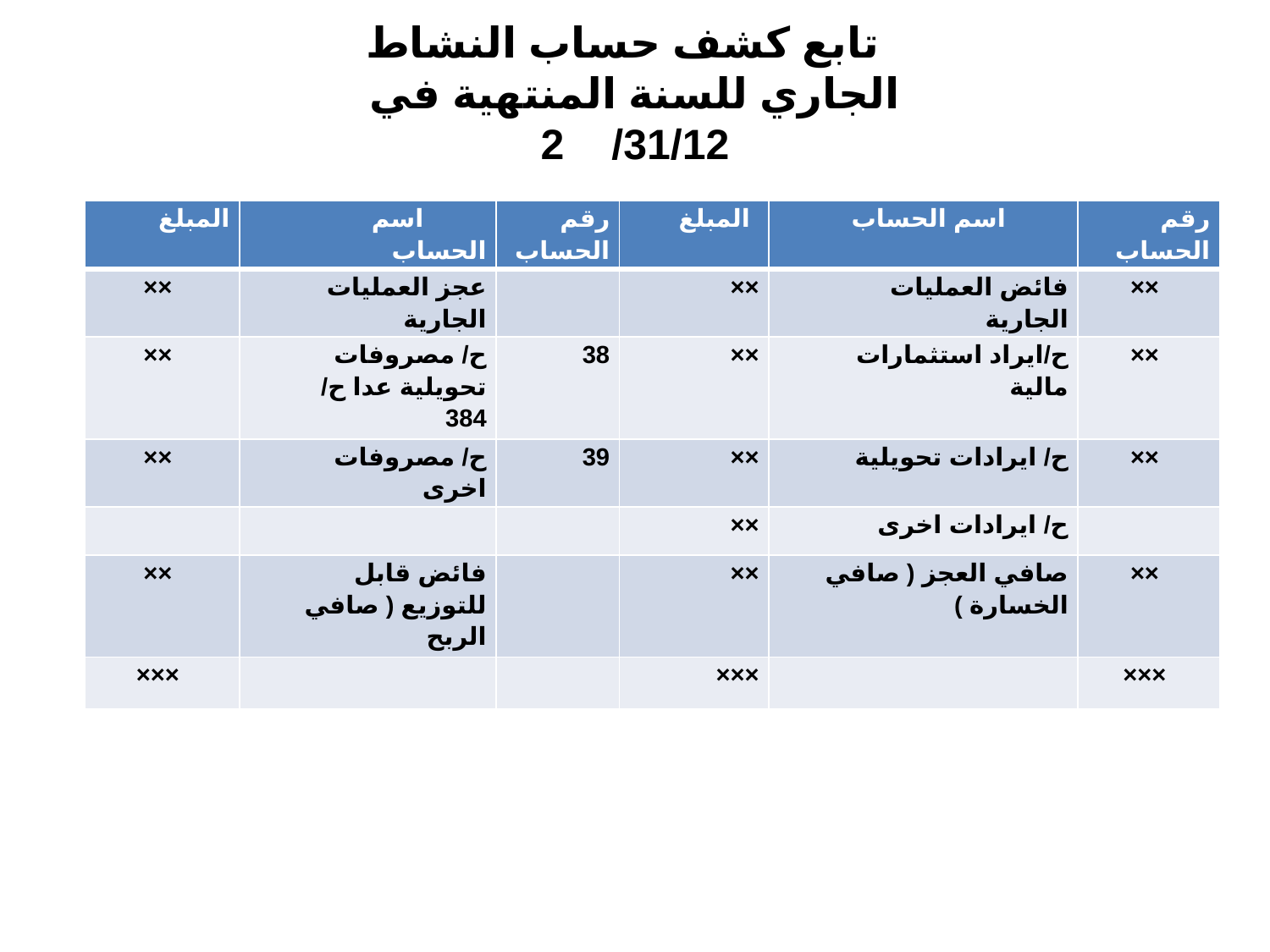

تابع كشف حساب النشاط الجاري للسنة المنتهية في 31/12/    2
| المبلغ | اسم الحساب | رقم الحساب | المبلغ | اسم الحساب | رقم الحساب |
| --- | --- | --- | --- | --- | --- |
| ×× | عجز العمليات الجارية |  | ×× | فائض العمليات الجارية | ×× |
| ×× | ح/ مصروفات تحويلية عدا ح/ 384 | 38 | ×× | ح/ايراد استثمارات مالية | ×× |
| ×× | ح/ مصروفات اخرى | 39 | ×× | ح/ ايرادات تحويلية | ×× |
|  |  |  | ×× | ح/ ايرادات اخرى |  |
| ×× | فائض قابل للتوزيع ( صافي الربح |  | ×× | صافي العجز ( صافي الخسارة ) | ×× |
| ××× |  |  | ××× |  | ××× |